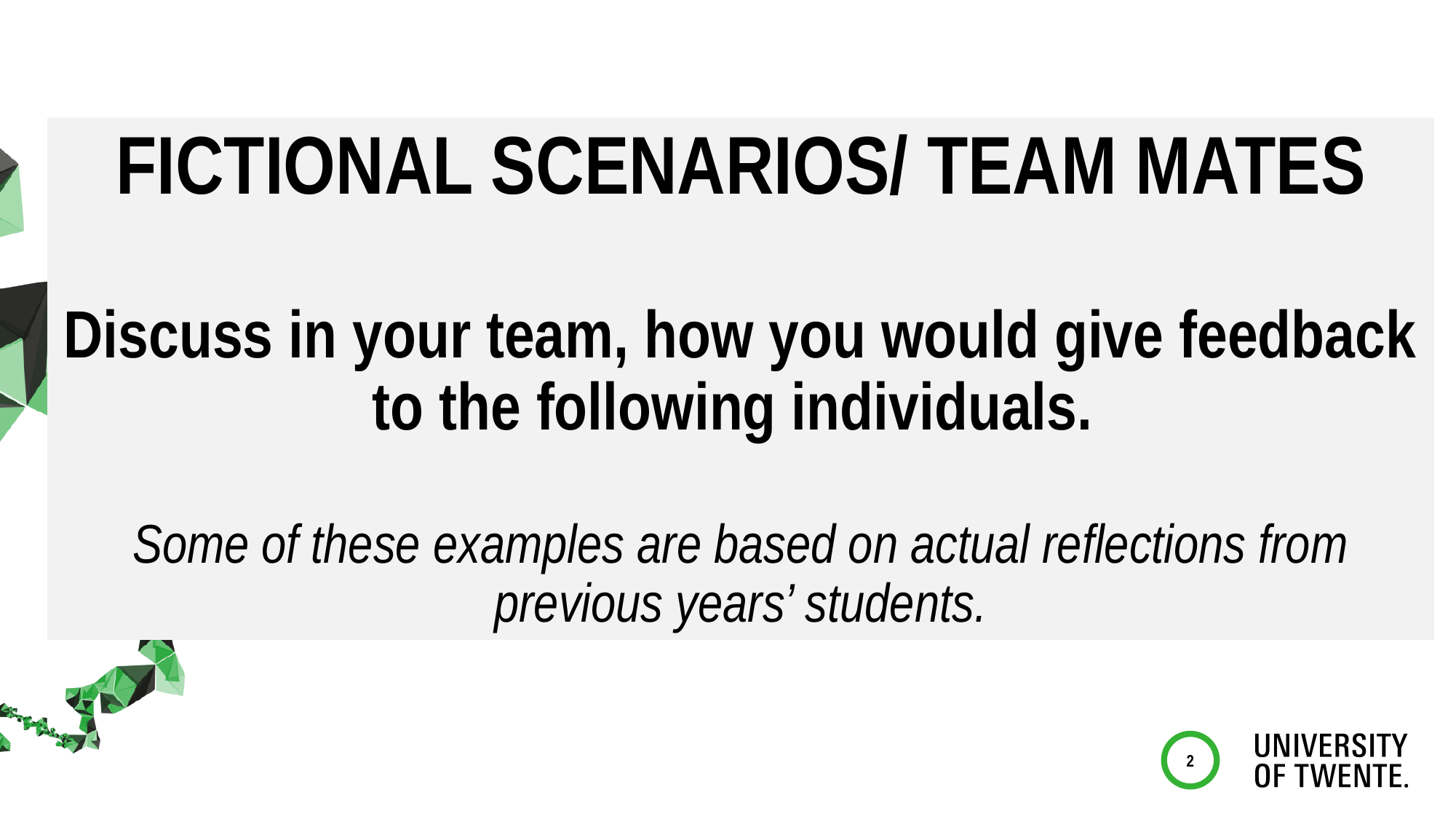

# Fictional Scenarios/ team mates Discuss in your team, how you would give feedback to the following individuals. Some of these examples are based on actual reflections from previous years’ students.
2